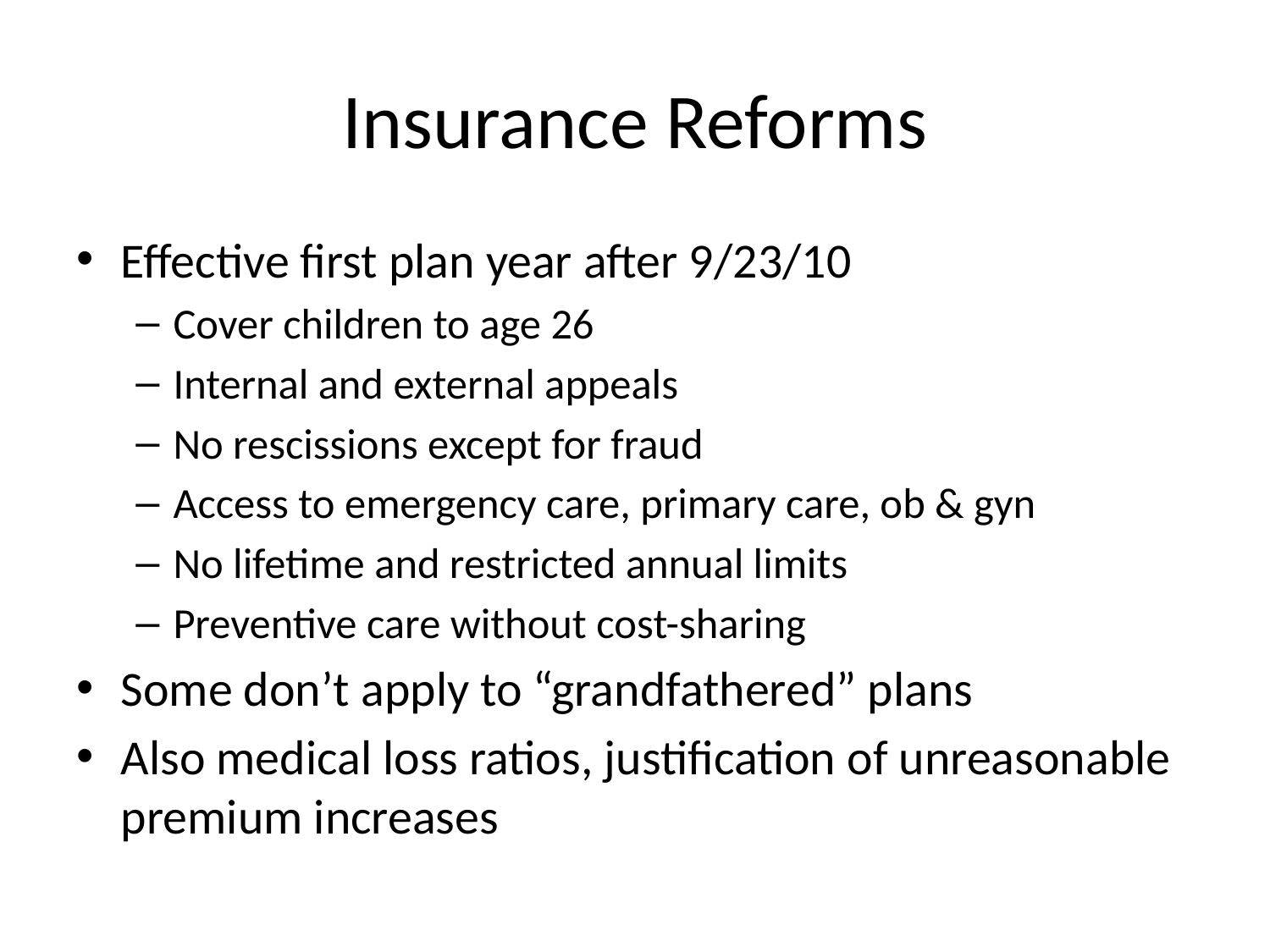

# Insurance Reforms
Effective first plan year after 9/23/10
Cover children to age 26
Internal and external appeals
No rescissions except for fraud
Access to emergency care, primary care, ob & gyn
No lifetime and restricted annual limits
Preventive care without cost-sharing
Some don’t apply to “grandfathered” plans
Also medical loss ratios, justification of unreasonable premium increases